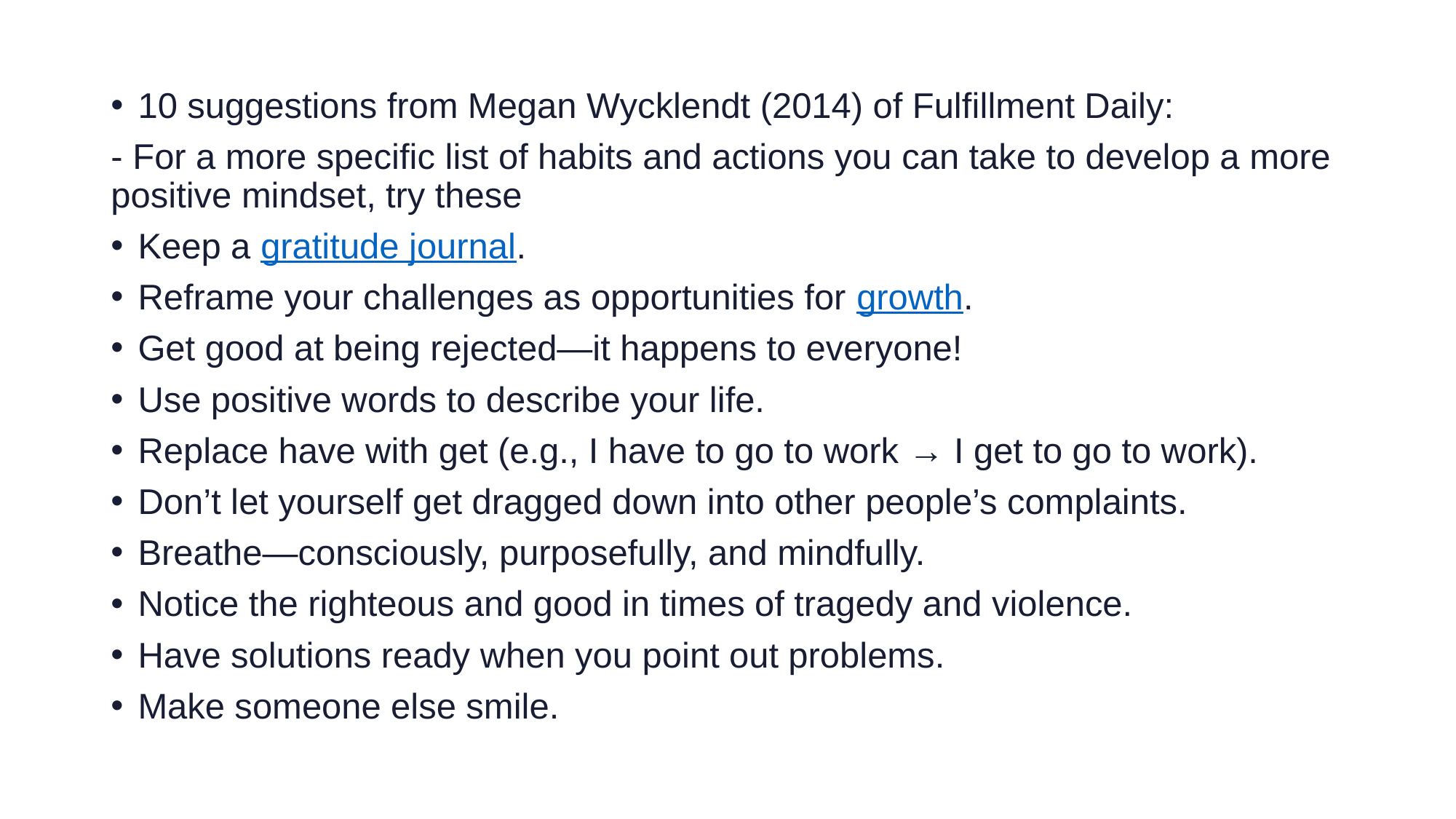

10 suggestions from Megan Wycklendt (2014) of Fulfillment Daily:
- For a more specific list of habits and actions you can take to develop a more positive mindset, try these
Keep a gratitude journal.
Reframe your challenges as opportunities for growth.
Get good at being rejected—it happens to everyone!
Use positive words to describe your life.
Replace have with get (e.g., I have to go to work → I get to go to work).
Don’t let yourself get dragged down into other people’s complaints.
Breathe—consciously, purposefully, and mindfully.
Notice the righteous and good in times of tragedy and violence.
Have solutions ready when you point out problems.
Make someone else smile.